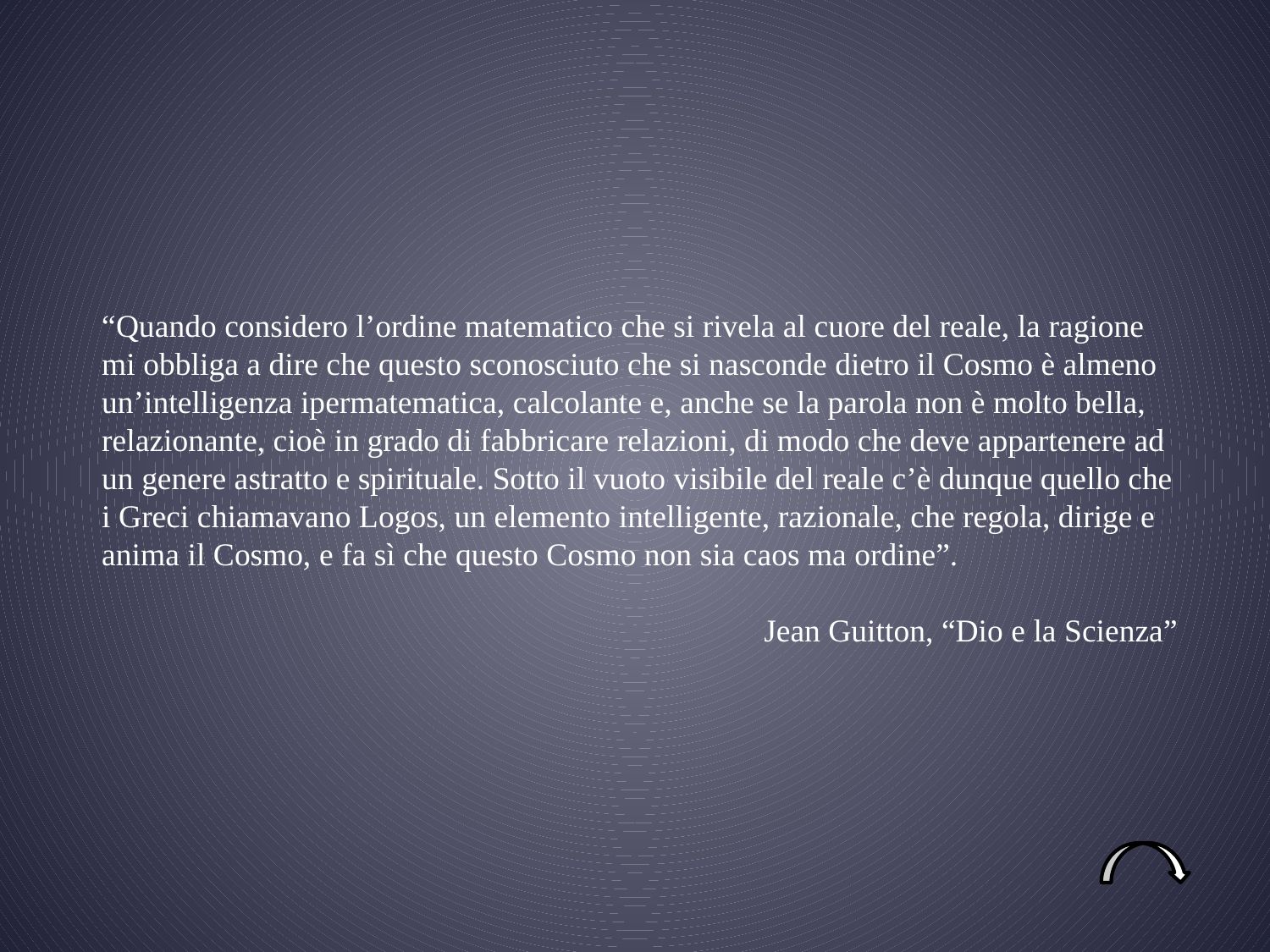

“Quando considero l’ordine matematico che si rivela al cuore del reale, la ragione mi obbliga a dire che questo sconosciuto che si nasconde dietro il Cosmo è almeno un’intelligenza ipermatematica, calcolante e, anche se la parola non è molto bella, relazionante, cioè in grado di fabbricare relazioni, di modo che deve appartenere ad un genere astratto e spirituale. Sotto il vuoto visibile del reale c’è dunque quello che i Greci chiamavano Logos, un elemento intelligente, razionale, che regola, dirige e anima il Cosmo, e fa sì che questo Cosmo non sia caos ma ordine”.

Jean Guitton, “Dio e la Scienza”

#